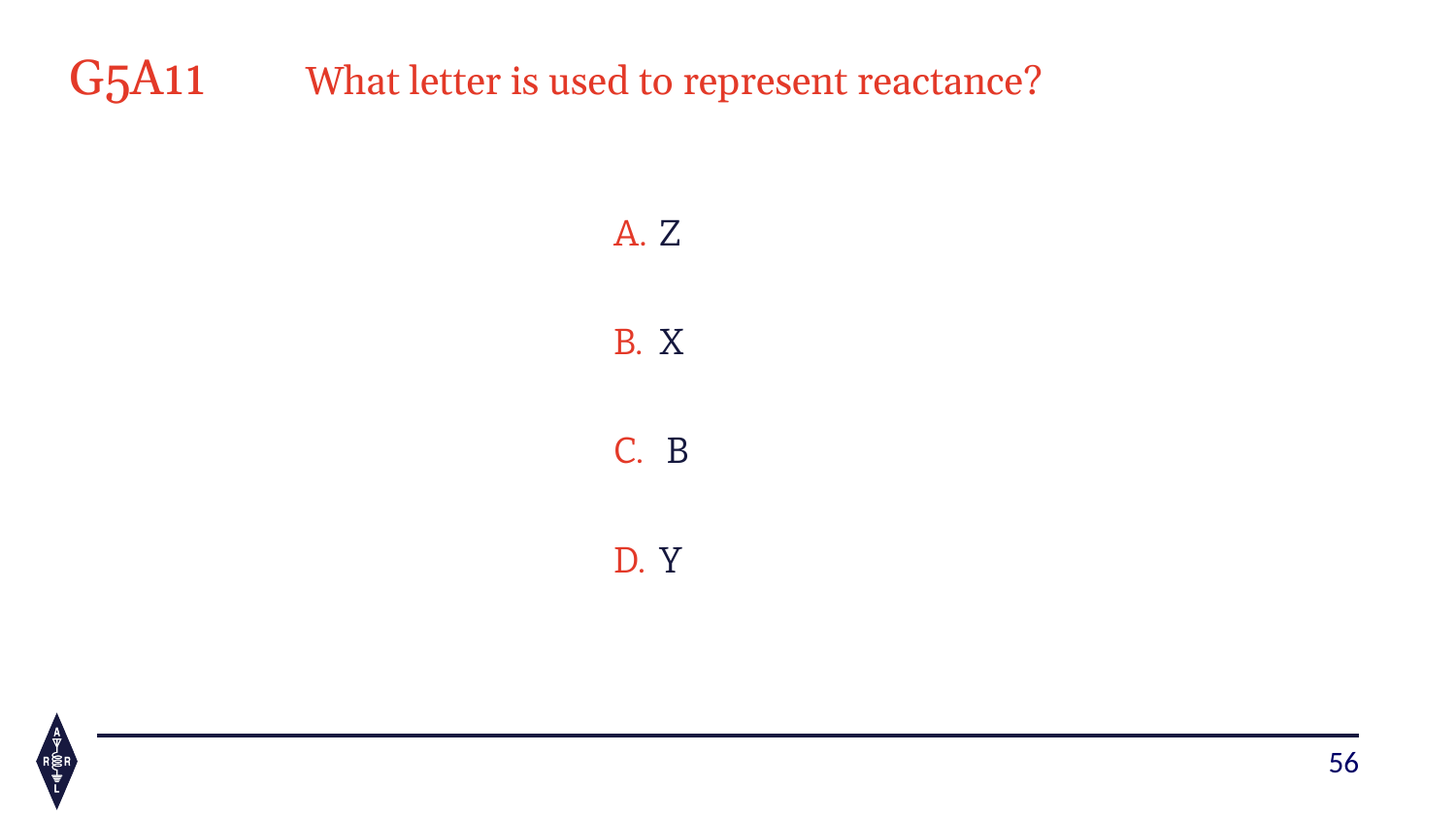

G5A11 	What letter is used to represent reactance?
Z

X

 B

Y

56